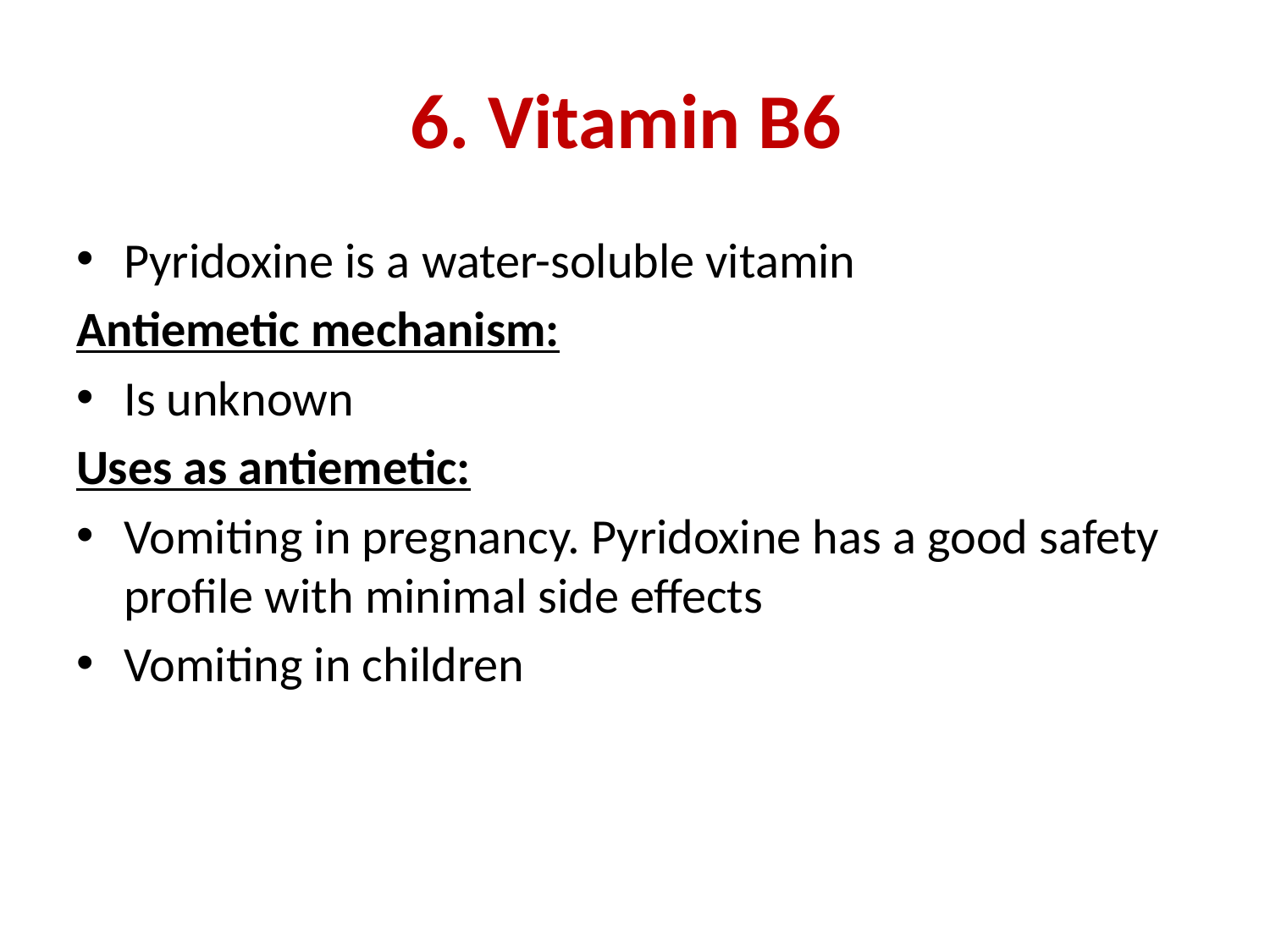

# 6. Vitamin B6
Pyridoxine is a water-soluble vitamin
Antiemetic mechanism:
Is unknown
Uses as antiemetic:
Vomiting in pregnancy. Pyridoxine has a good safety profile with minimal side effects
Vomiting in children